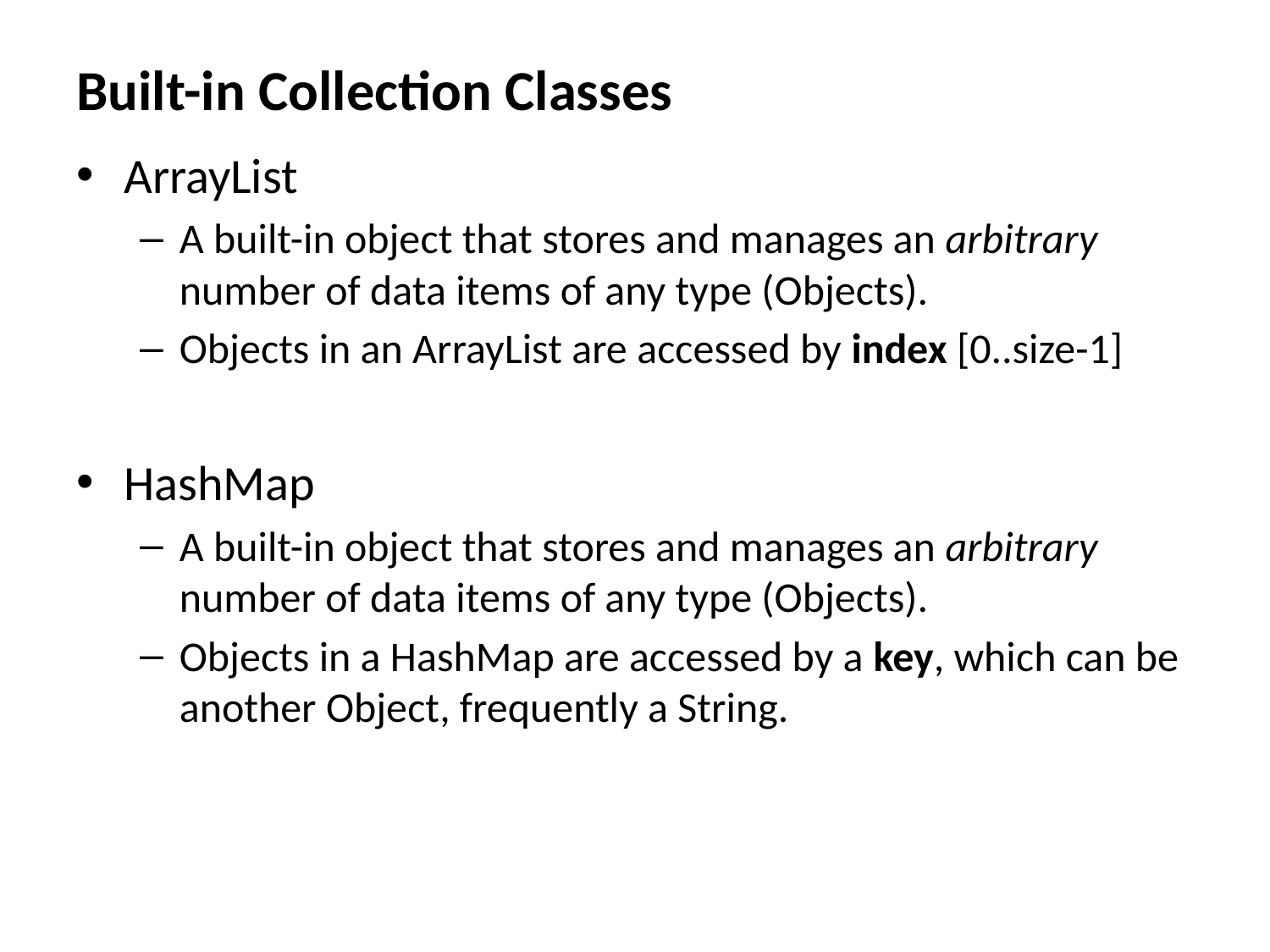

# Built-in Collection Classes
ArrayList
A built-in object that stores and manages an arbitrary number of data items of any type (Objects).
Objects in an ArrayList are accessed by index [0..size-1]

HashMap
A built-in object that stores and manages an arbitrary number of data items of any type (Objects).
Objects in a HashMap are accessed by a key, which can be another Object, frequently a String.